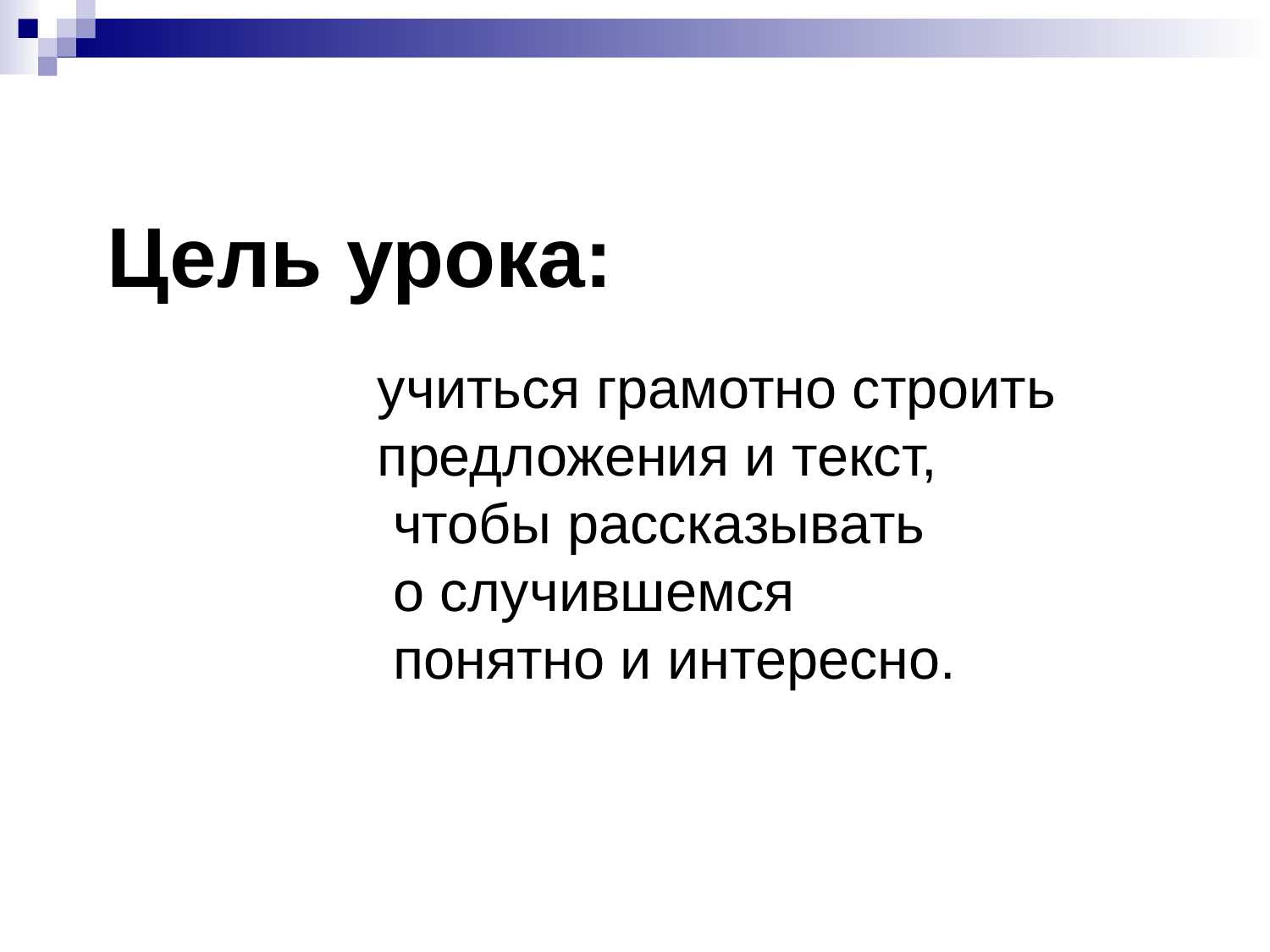

Цель урока:
учиться грамотно строить
предложения и текст,
 чтобы рассказывать
 о случившемся
 понятно и интересно.